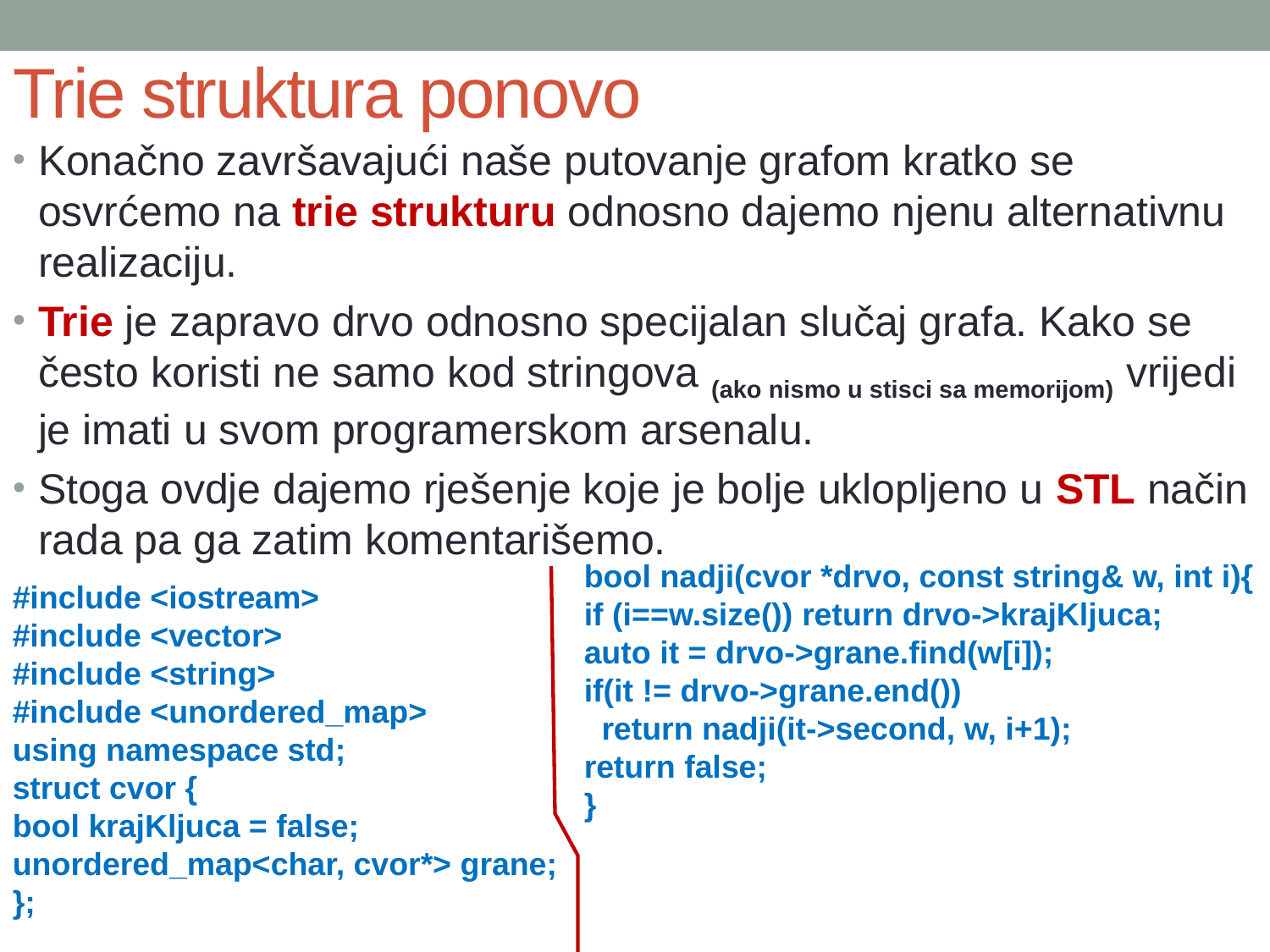

# Trie struktura ponovo
Konačno završavajući naše putovanje grafom kratko se osvrćemo na trie strukturu odnosno dajemo njenu alternativnu realizaciju.
Trie je zapravo drvo odnosno specijalan slučaj grafa. Kako se često koristi ne samo kod stringova (ako nismo u stisci sa memorijom) vrijedi je imati u svom programerskom arsenalu.
Stoga ovdje dajemo rješenje koje je bolje uklopljeno u STL način rada pa ga zatim komentarišemo.
bool nadji(cvor *drvo, const string& w, int i){
if (i==w.size()) return drvo->krajKljuca;
auto it = drvo->grane.find(w[i]);
if(it != drvo->grane.end())
  return nadji(it->second, w, i+1);
return false;
}

#include <iostream>
#include <vector>
#include <string>
#include <unordered_map>
using namespace std;
struct cvor {
bool krajKljuca = false;
unordered_map<char, cvor*> grane;
};